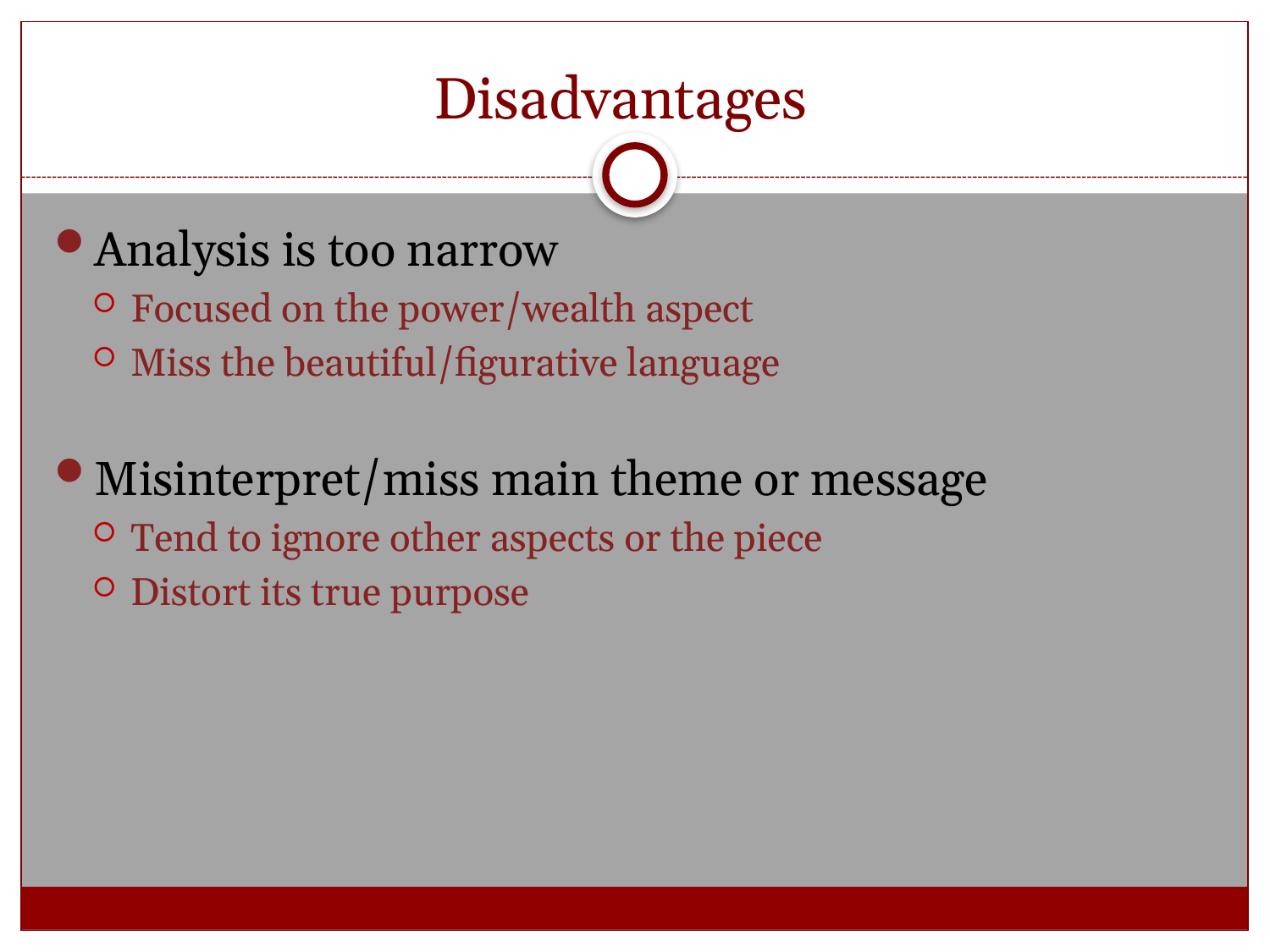

# Disadvantages
Analysis is too narrow
Focused on the power/wealth aspect
Miss the beautiful/figurative language

Misinterpret/miss main theme or message
Tend to ignore other aspects or the piece
Distort its true purpose